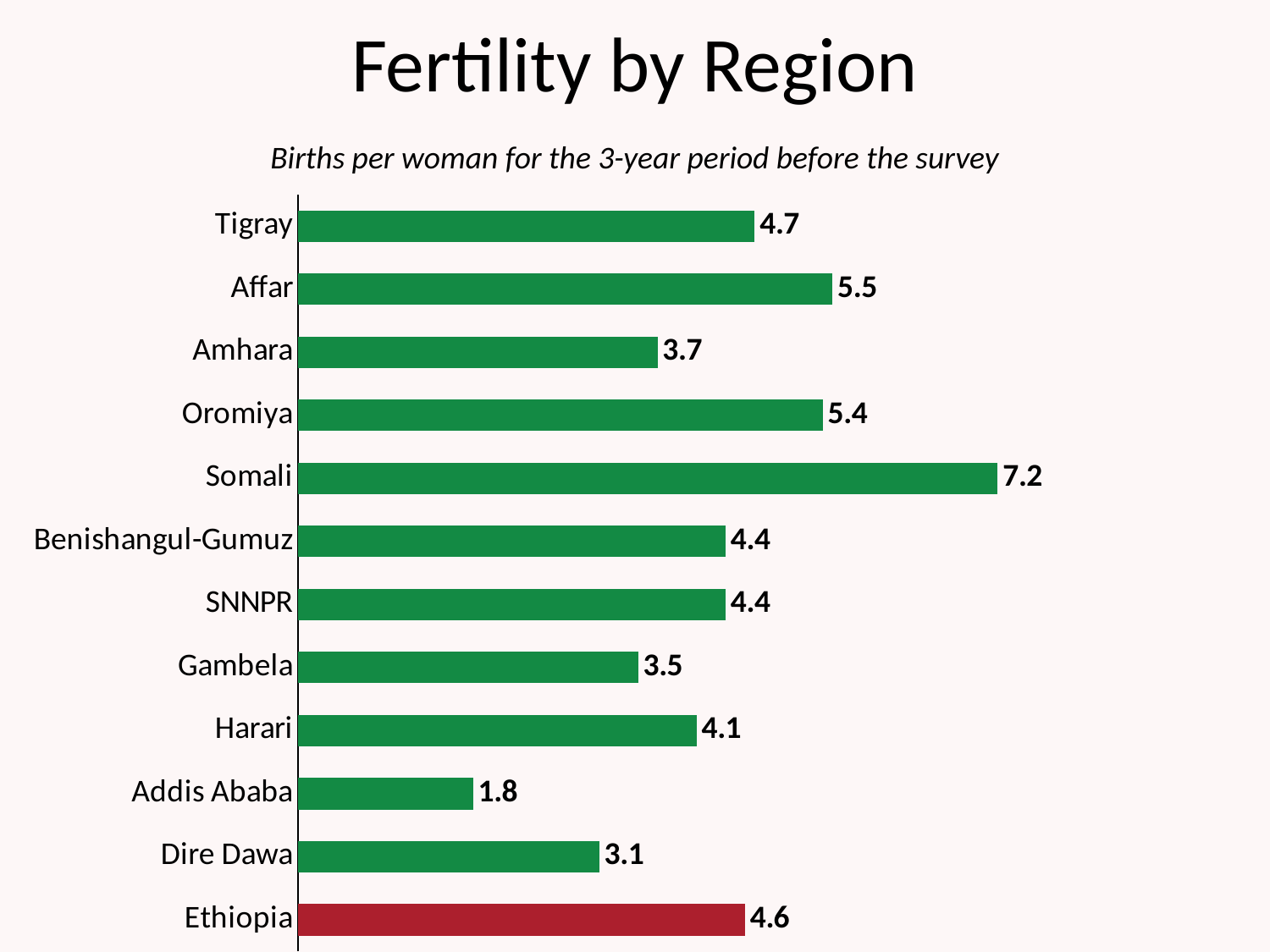

# Fertility by Region
Births per woman for the 3-year period before the survey

### Chart

| Category | Series 1 |
|---|---|
| Ethiopia | 4.6 |
| Dire Dawa | 3.1 |
| Addis Ababa | 1.8 |
| Harari | 4.1 |
| Gambela | 3.5 |
| SNNPR | 4.4 |
| Benishangul-Gumuz | 4.4 |
| Somali | 7.2 |
| Oromiya | 5.4 |
| Amhara | 3.7 |
| Affar | 5.5 |
| Tigray | 4.7 |